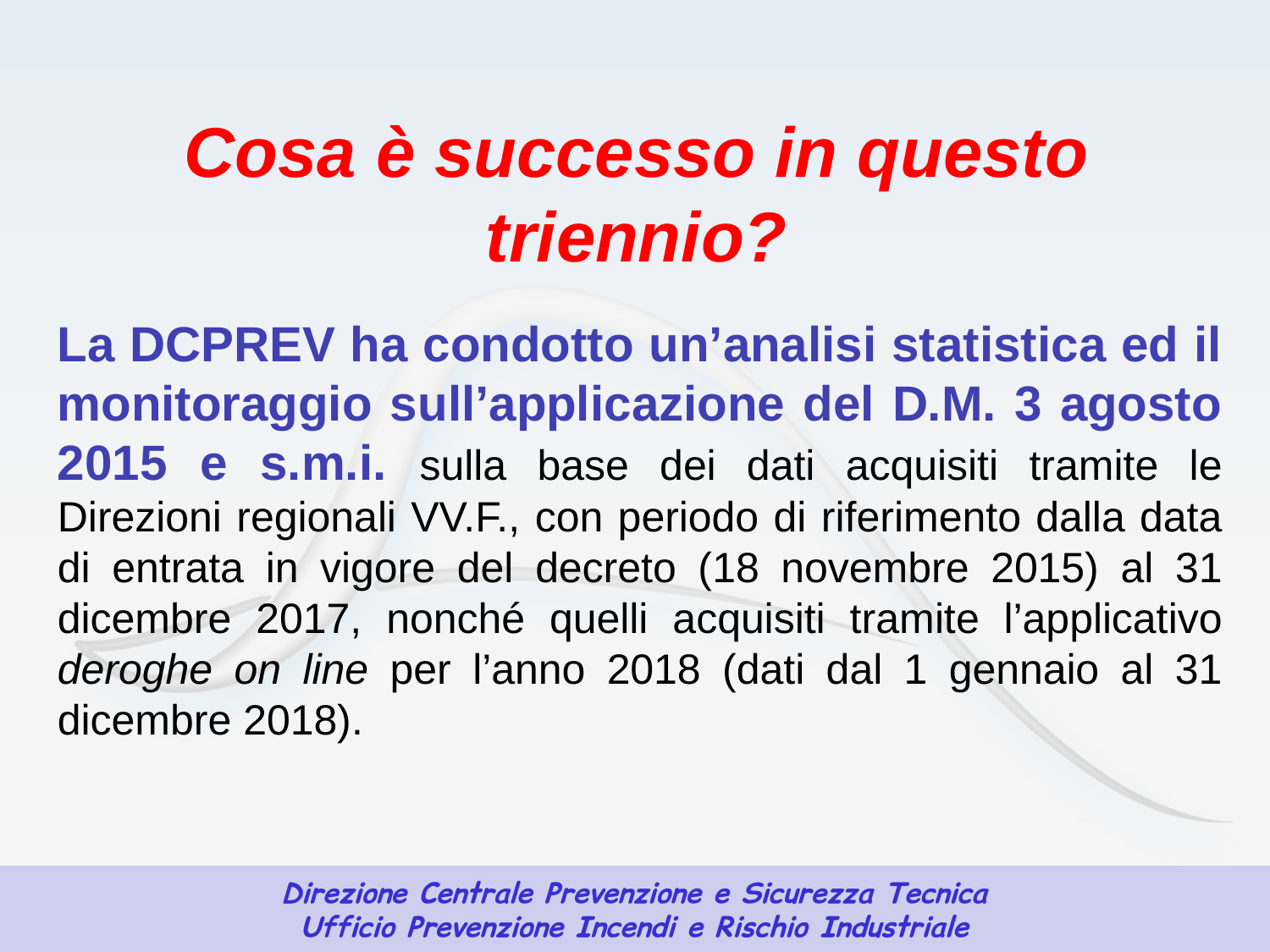

Cosa è successo in questo triennio?
La DCPREV ha condotto un’analisi statistica ed il monitoraggio sull’applicazione del D.M. 3 agosto 2015 e s.m.i. sulla base dei dati acquisiti tramite le Direzioni regionali VV.F., con periodo di riferimento dalla data di entrata in vigore del decreto (18 novembre 2015) al 31 dicembre 2017, nonché quelli acquisiti tramite l’applicativo deroghe on line per l’anno 2018 (dati dal 1 gennaio al 31 dicembre 2018).